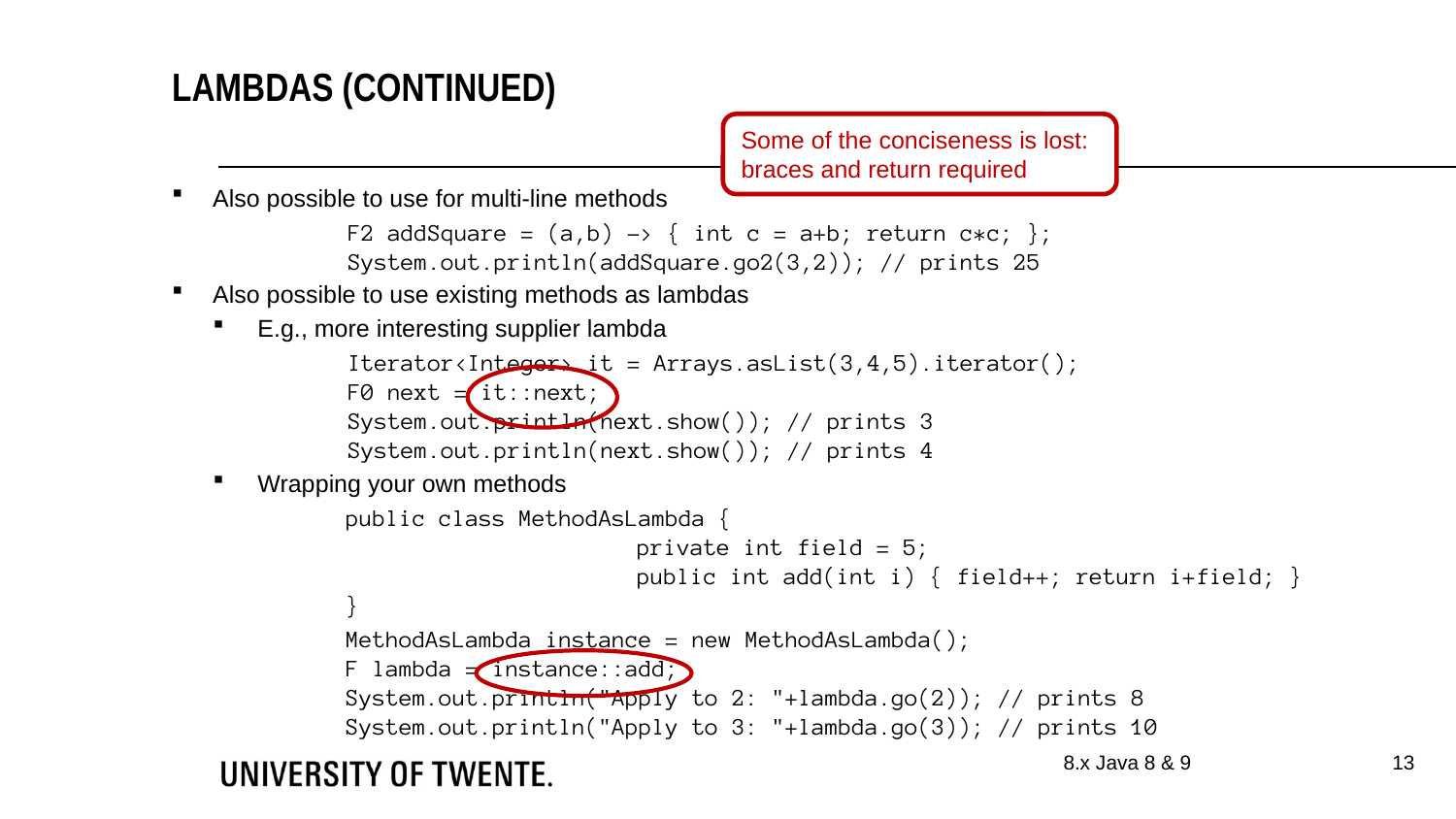

Lambdas (continued)
Some of the conciseness is lost: braces and return required
Also possible to use for multi-line methods
F2 addSquare = (a,b) -> { int c = a+b; return c*c; };
System.out.println(addSquare.go2(3,2)); // prints 25
Also possible to use existing methods as lambdas
E.g., more interesting supplier lambda
Iterator<Integer> it = Arrays.asList(3,4,5).iterator();
F0 next = it::next;
System.out.println(next.show()); // prints 3
System.out.println(next.show()); // prints 4
Wrapping your own methods
public class MethodAsLambda {
		private int field = 5;
		public int add(int i) { field++; return i+field; }
}
MethodAsLambda instance = new MethodAsLambda();
F lambda = instance::add;
System.out.println("Apply to 2: "+lambda.go(2)); // prints 8
System.out.println("Apply to 3: "+lambda.go(3)); // prints 10

13
8.x Java 8 & 9